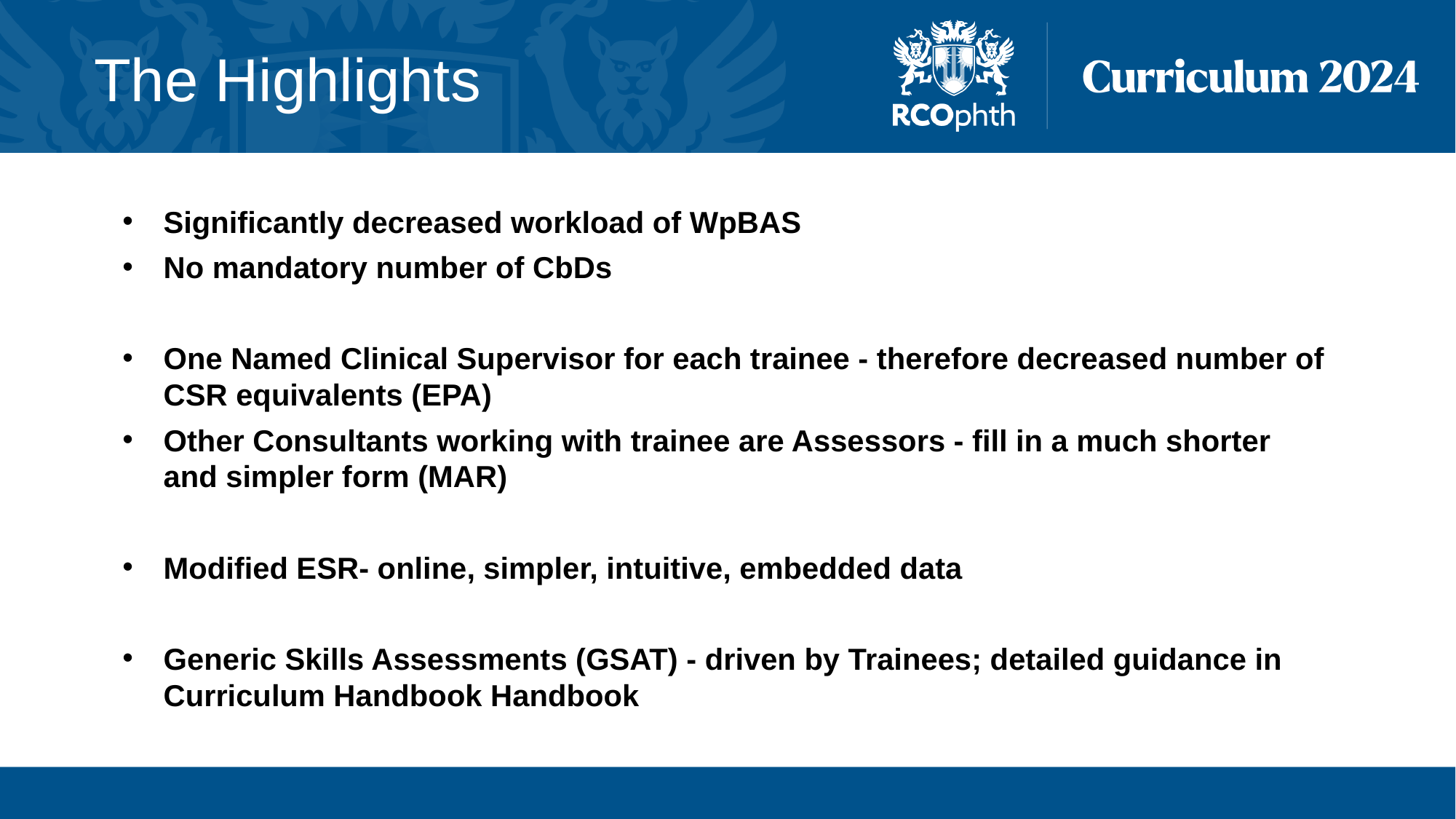

# The Highlights
Significantly decreased workload of WpBAS
No mandatory number of CbDs

One Named Clinical Supervisor for each trainee - therefore decreased number of CSR equivalents (EPA)
Other Consultants working with trainee are Assessors - fill in a much shorter and simpler form (MAR)

Modified ESR- online, simpler, intuitive, embedded data

Generic Skills Assessments (GSAT) - driven by Trainees; detailed guidance in Curriculum Handbook Handbook